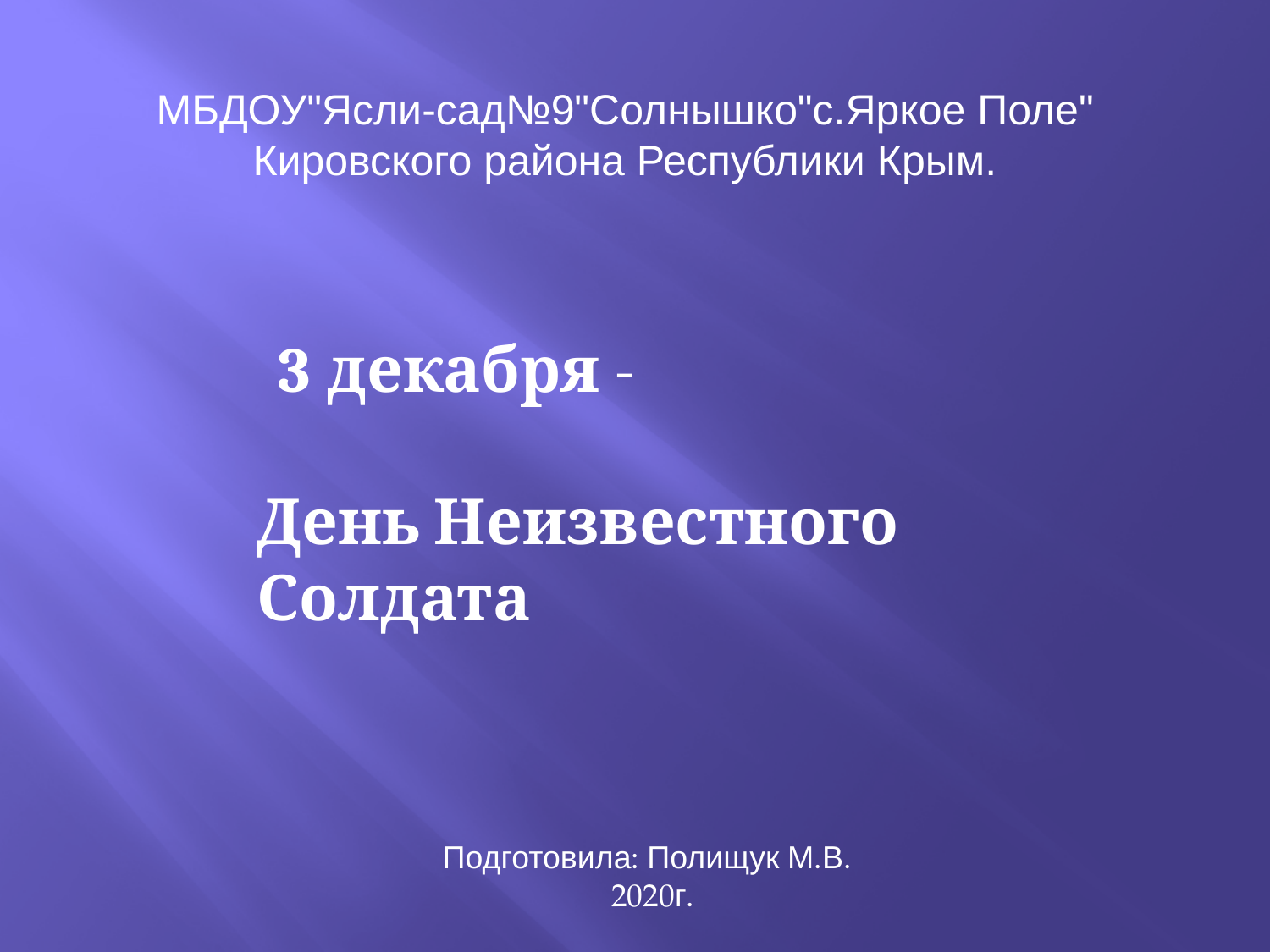

МБДОУ"Ясли-сад№9"Солнышко"с.Яркое Поле"
Кировского района Республики Крым.

 3 декабря -
День Неизвестного Солдата

              Подготовила: Полищук М.В.
                                   2020г.